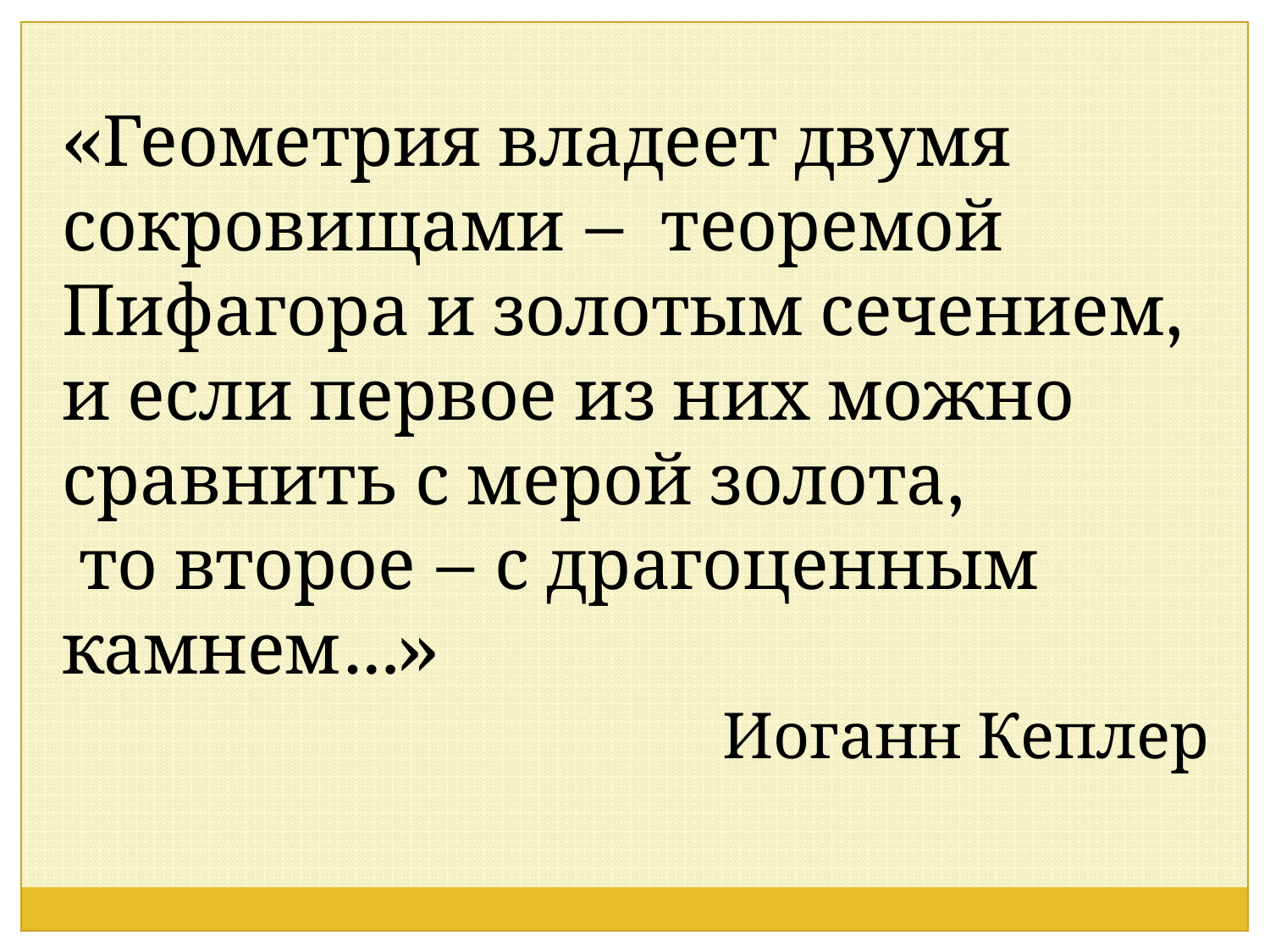

«Геометрия владеет двумя
сокровищами –  теоремой Пифагора и золотым сечением,
и если первое из них можно
сравнить с мерой золота,
 то второе – с драгоценным камнем…»
                                       Иоганн Кеплер